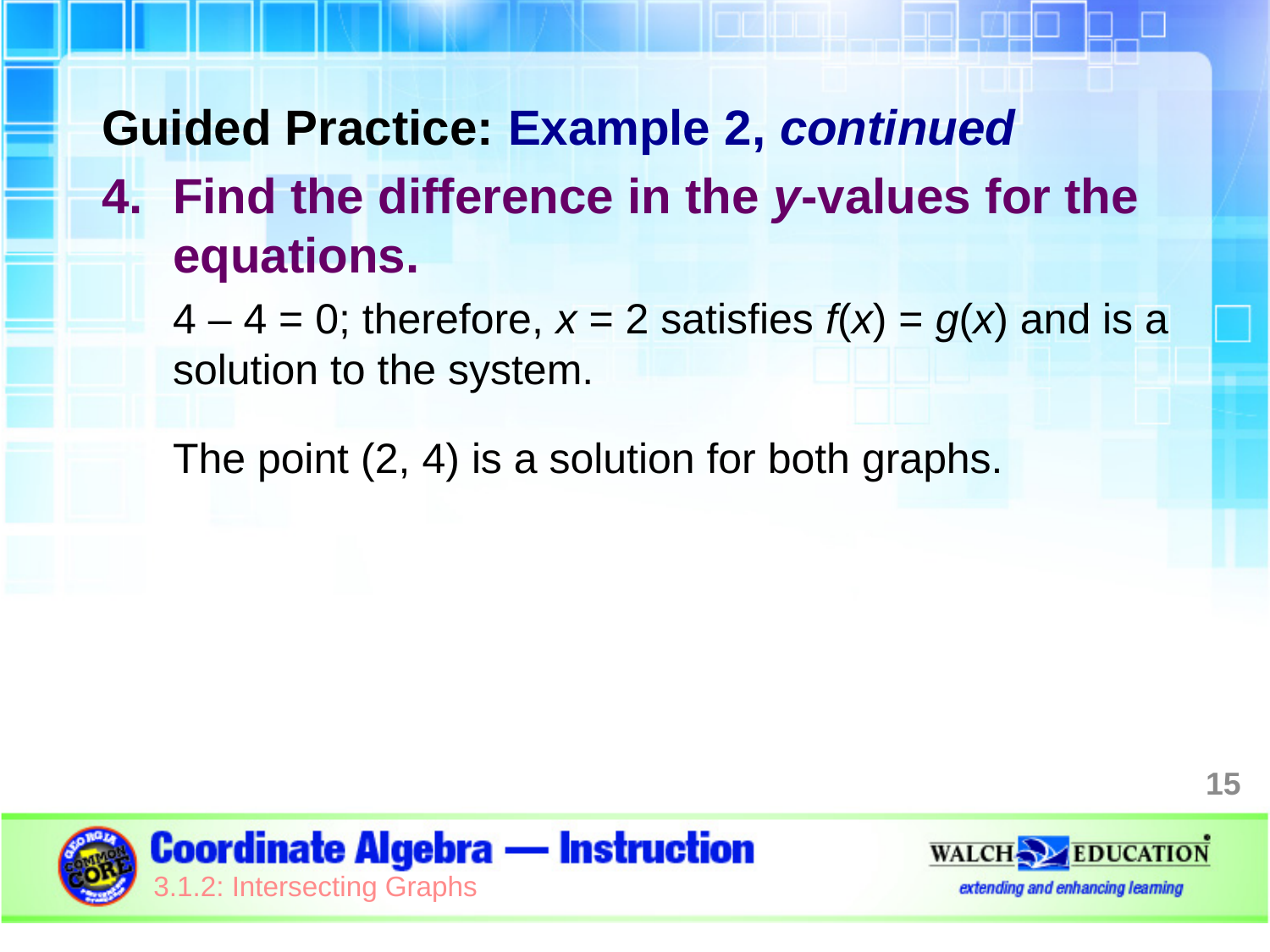

Guided Practice: Example 2, continued
Find the difference in the y-values for the equations.
4 – 4 = 0; therefore, x = 2 satisfies f(x) = g(x) and is a solution to the system.

The point (2, 4) is a solution for both graphs.
15
3.1.2: Intersecting Graphs